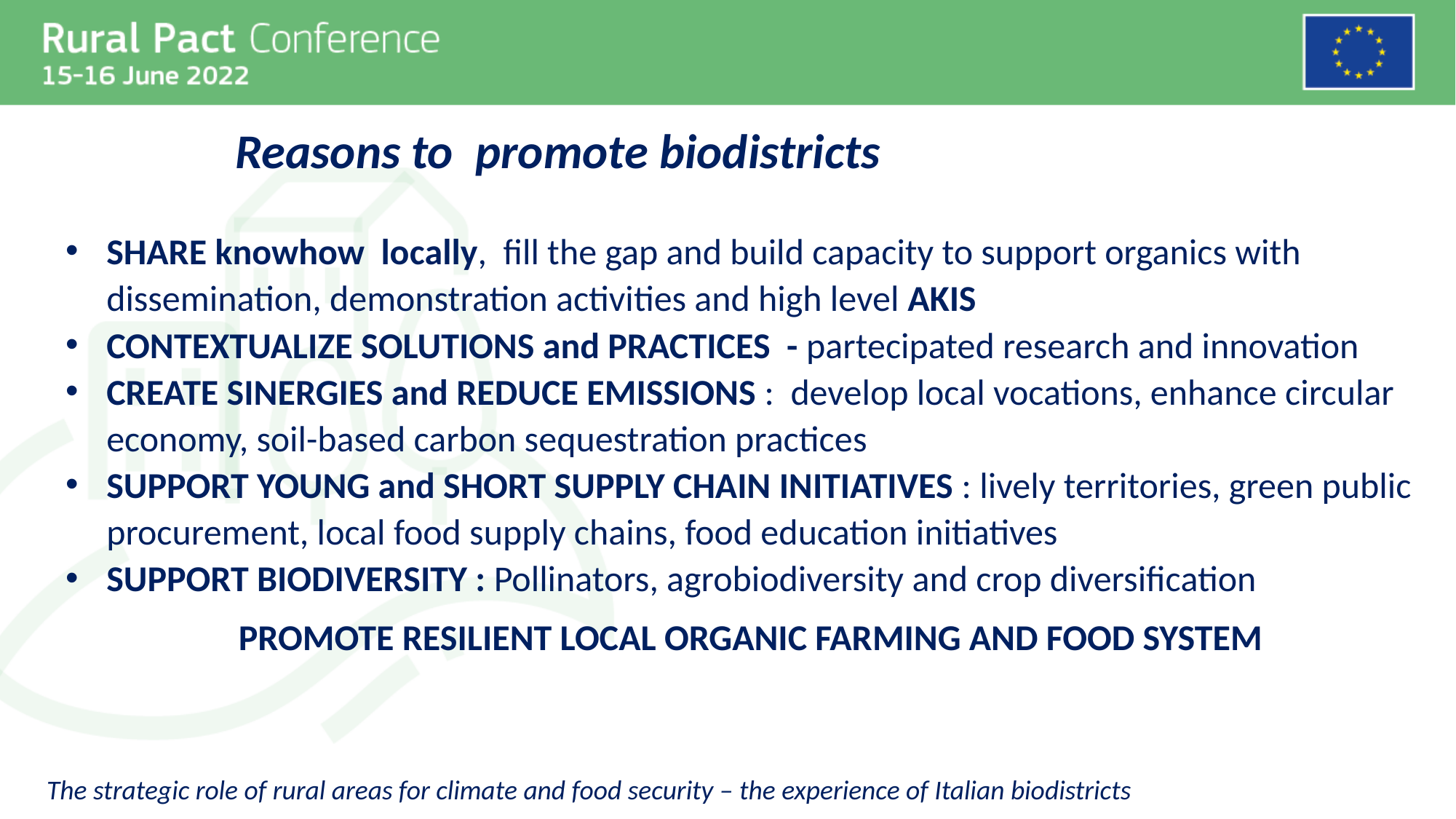

Reasons to  promote biodistricts
SHARE knowhow  locally,  fill the gap and build capacity to support organics with dissemination, demonstration activities and high level AKIS
CONTEXTUALIZE SOLUTIONS and PRACTICES  - partecipated research and innovation
CREATE SINERGIES and REDUCE EMISSIONS :  develop local vocations, enhance circular economy, soil-based carbon sequestration practices
SUPPORT YOUNG and SHORT SUPPLY CHAIN INITIATIVES : lively territories, green public procurement, local food supply chains, food education initiatives
SUPPORT BIODIVERSITY : Pollinators, agrobiodiversity and crop diversification
PROMOTE RESILIENT LOCAL ORGANIC FARMING AND FOOD SYSTEM

The strategic role of rural areas for climate and food security – the experience of Italian biodistricts